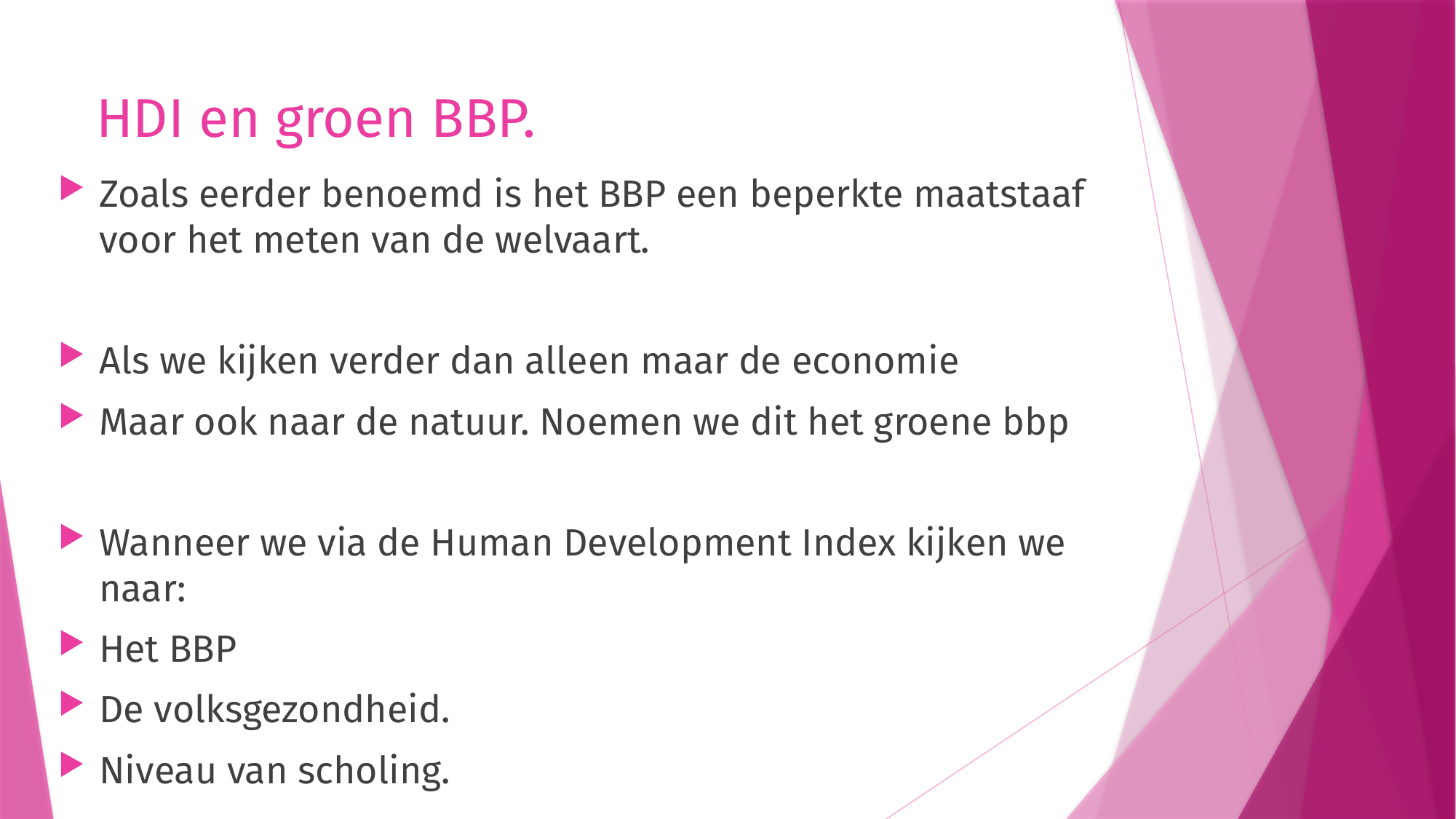

# HDI en groen BBP.
Zoals eerder benoemd is het BBP een beperkte maatstaaf voor het meten van de welvaart.

Als we kijken verder dan alleen maar de economie
Maar ook naar de natuur. Noemen we dit het groene bbp

Wanneer we via de Human Development Index kijken we naar:
Het BBP
De volksgezondheid.
Niveau van scholing.